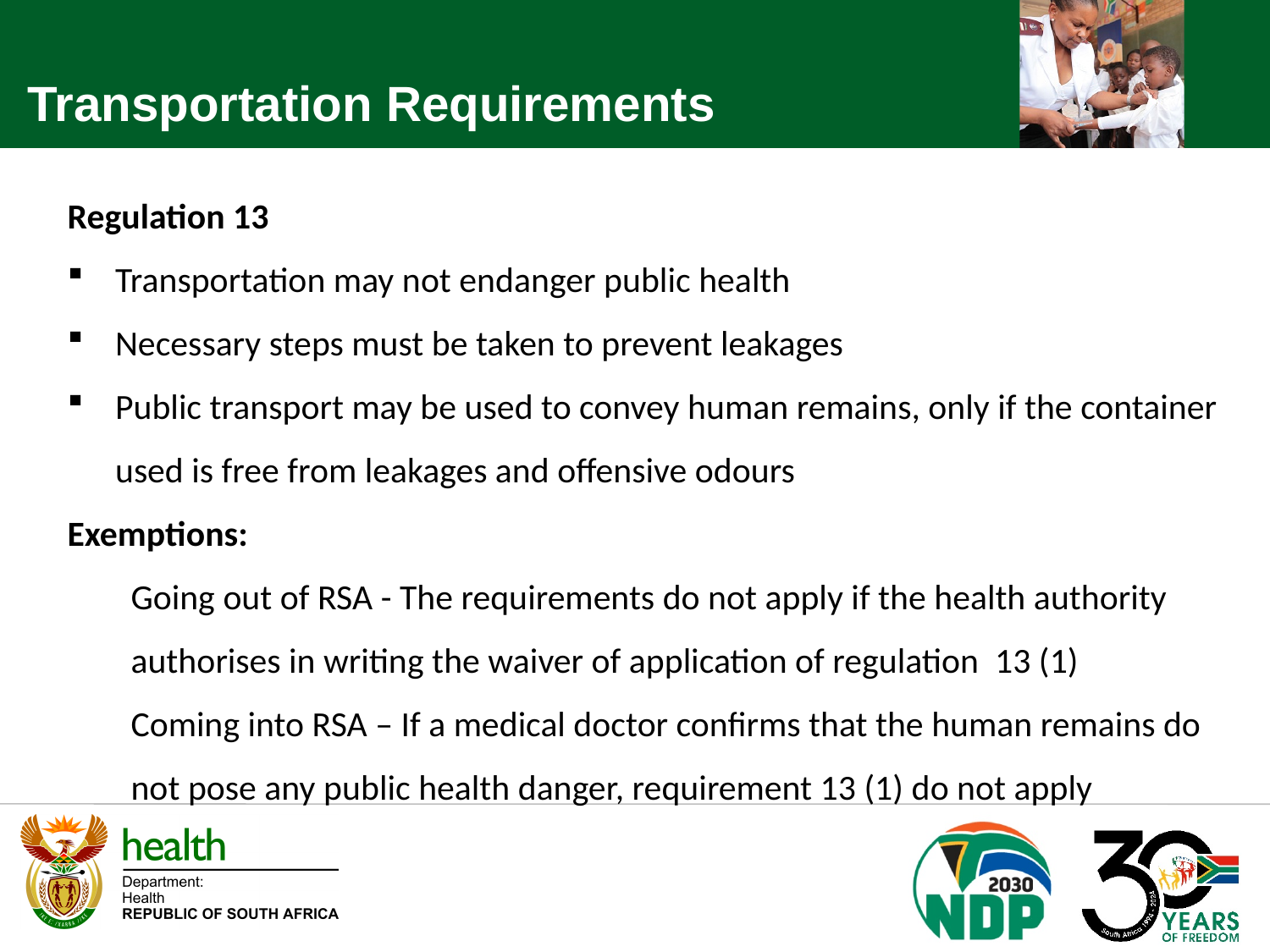

Transportation Requirements
Regulation 13
Transportation may not endanger public health
Necessary steps must be taken to prevent leakages
Public transport may be used to convey human remains, only if the container used is free from leakages and offensive odours
Exemptions:
Going out of RSA - The requirements do not apply if the health authority authorises in writing the waiver of application of regulation  13 (1)
Coming into RSA – If a medical doctor confirms that the human remains do not pose any public health danger, requirement 13 (1) do not apply